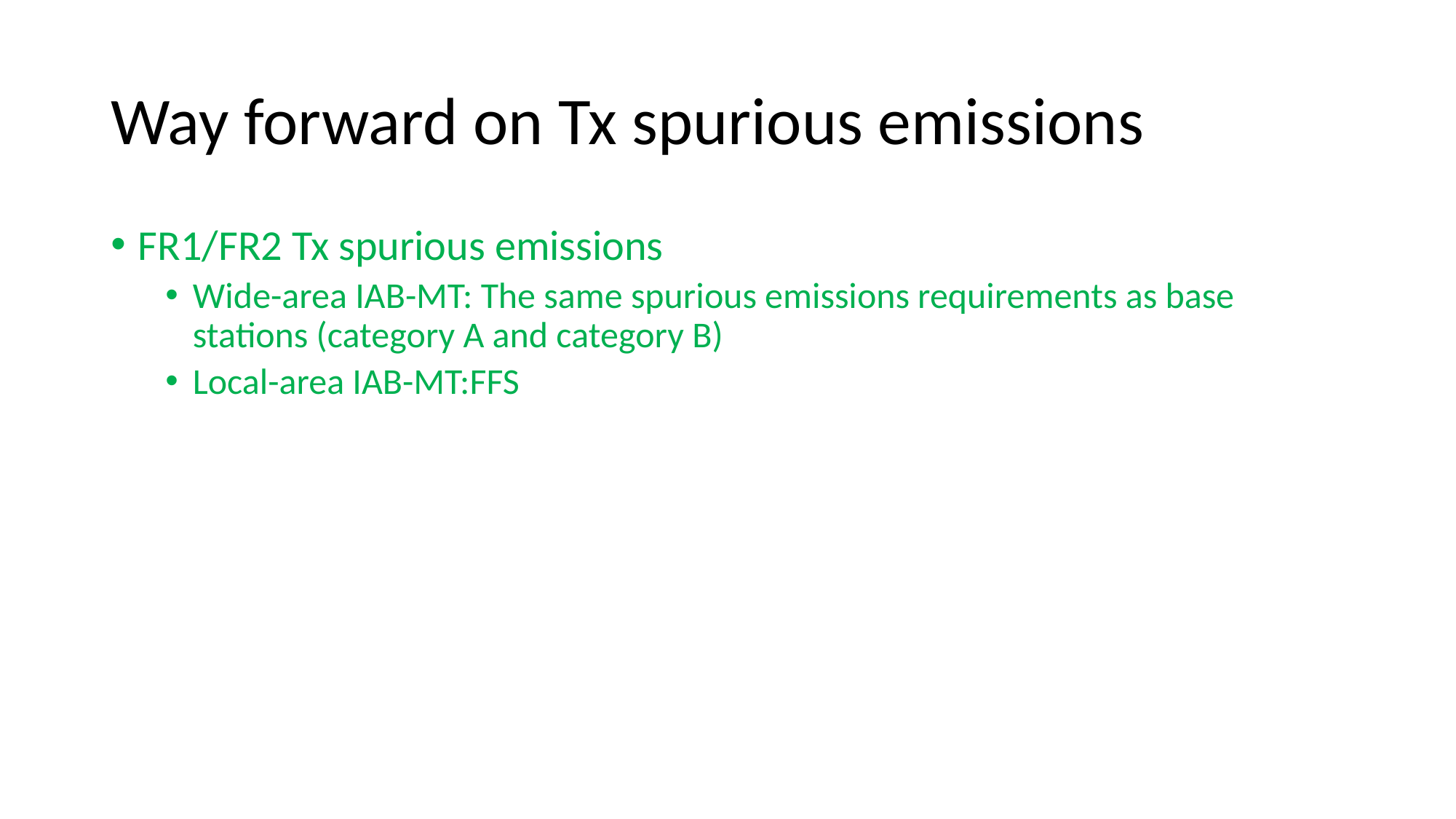

# Way forward on Tx spurious emissions
FR1/FR2 Tx spurious emissions
Wide-area IAB-MT: The same spurious emissions requirements as base stations (category A and category B)
Local-area IAB-MT:FFS